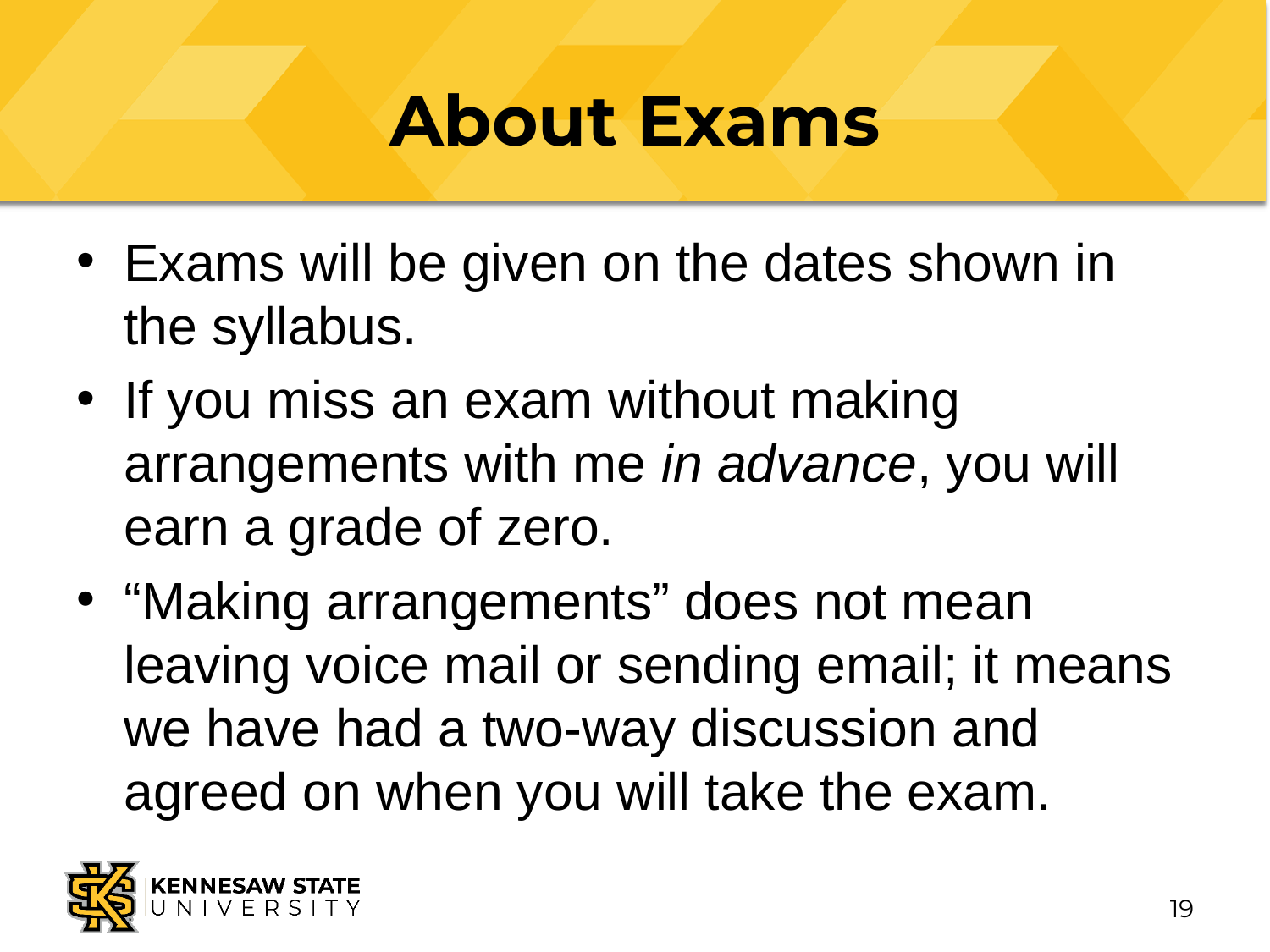

# About Exams
Exams will be given on the dates shown in the syllabus.
If you miss an exam without making arrangements with me in advance, you will earn a grade of zero.
“Making arrangements” does not mean leaving voice mail or sending email; it means we have had a two-way discussion and agreed on when you will take the exam.
19